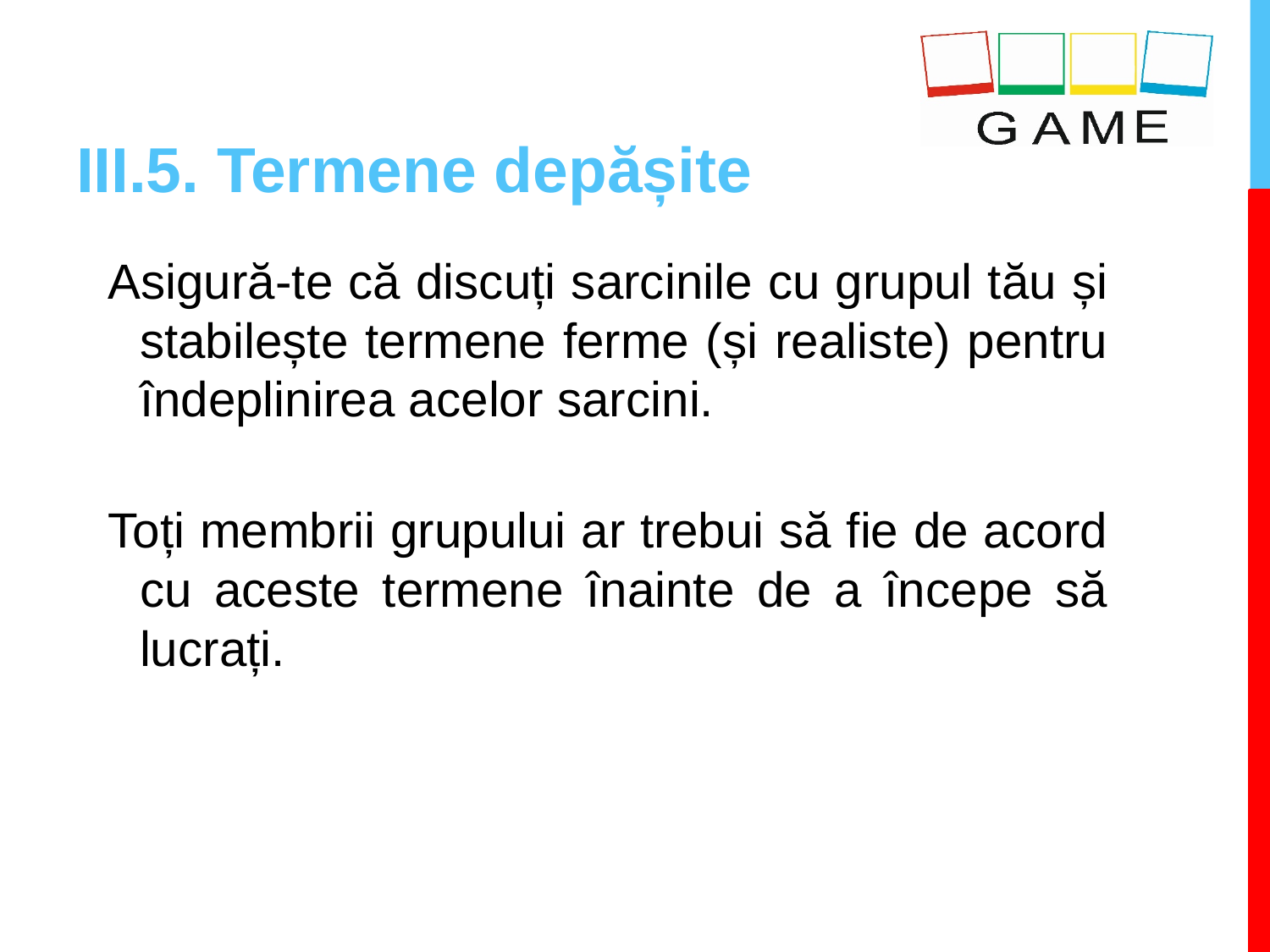

# III.5. Termene depășite
Asigură-te că discuți sarcinile cu grupul tău și stabilește termene ferme (și realiste) pentru îndeplinirea acelor sarcini.

Toți membrii grupului ar trebui să fie de acord cu aceste termene înainte de a începe să lucrați.